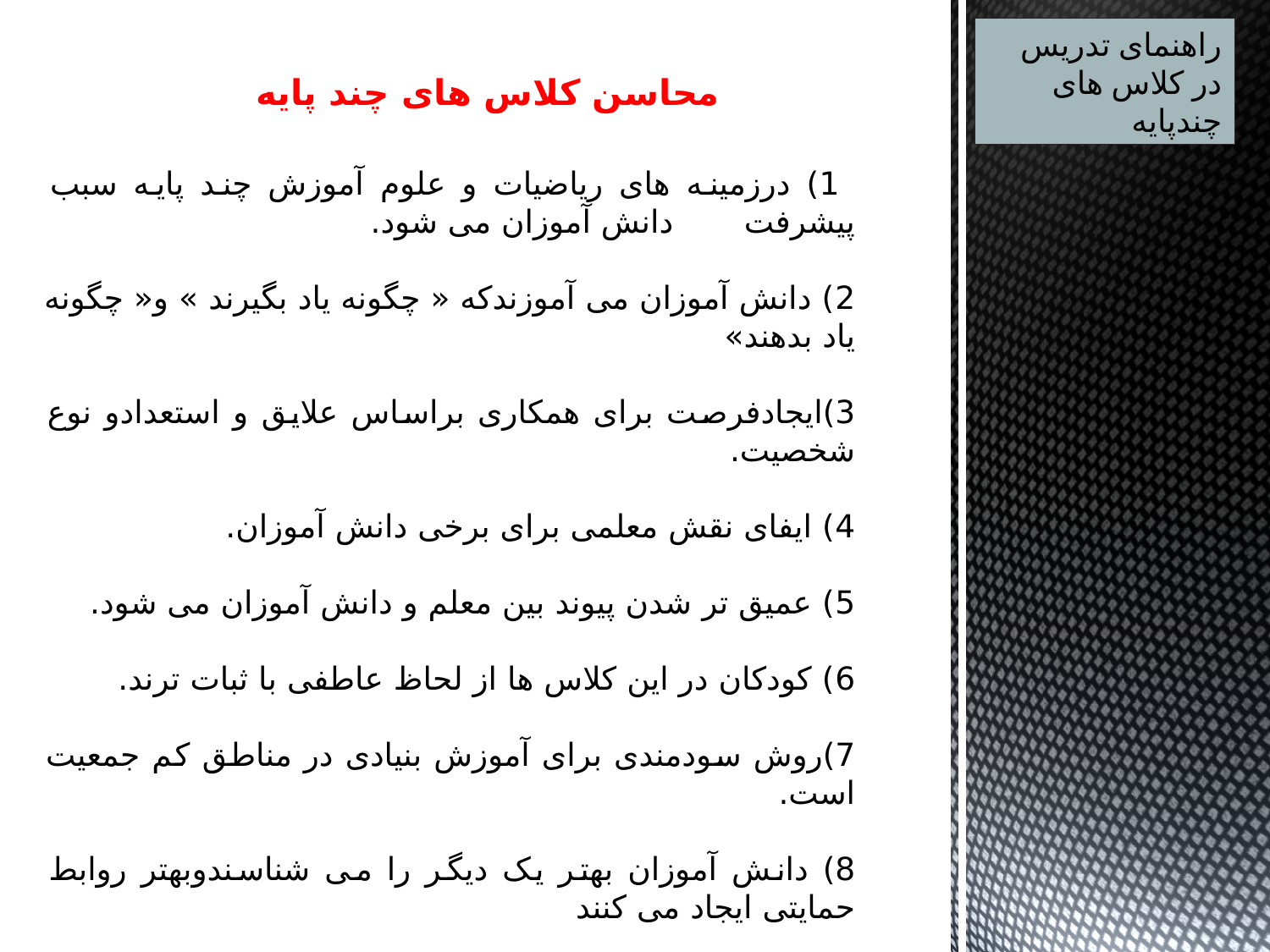

راهنمای تدریس در کلاس های چندپایه
محاسن کلاس های چند پایه

 1) درزمینه های ریاضیات و علوم آموزش چند پایه سبب پیشرفت       دانش آموزان می شود.

2) دانش آموزان می آموزندکه « چگونه یاد بگیرند » و« چگونه یاد بدهند»

3)ایجادفرصت برای همکاری براساس علایق و استعدادو نوع شخصیت.

4) ایفای نقش معلمی برای برخی دانش آموزان.

5) عمیق تر شدن پیوند بین معلم و دانش آموزان می شود.

6) کودکان در این کلاس ها از لحاظ عاطفی با ثبات ترند.

7)روش سودمندی برای آموزش بنیادی در مناطق کم جمعیت است.

8) دانش آموزان بهتر یک دیگر را می شناسندوبهتر روابط حمایتی ایجاد می کنند